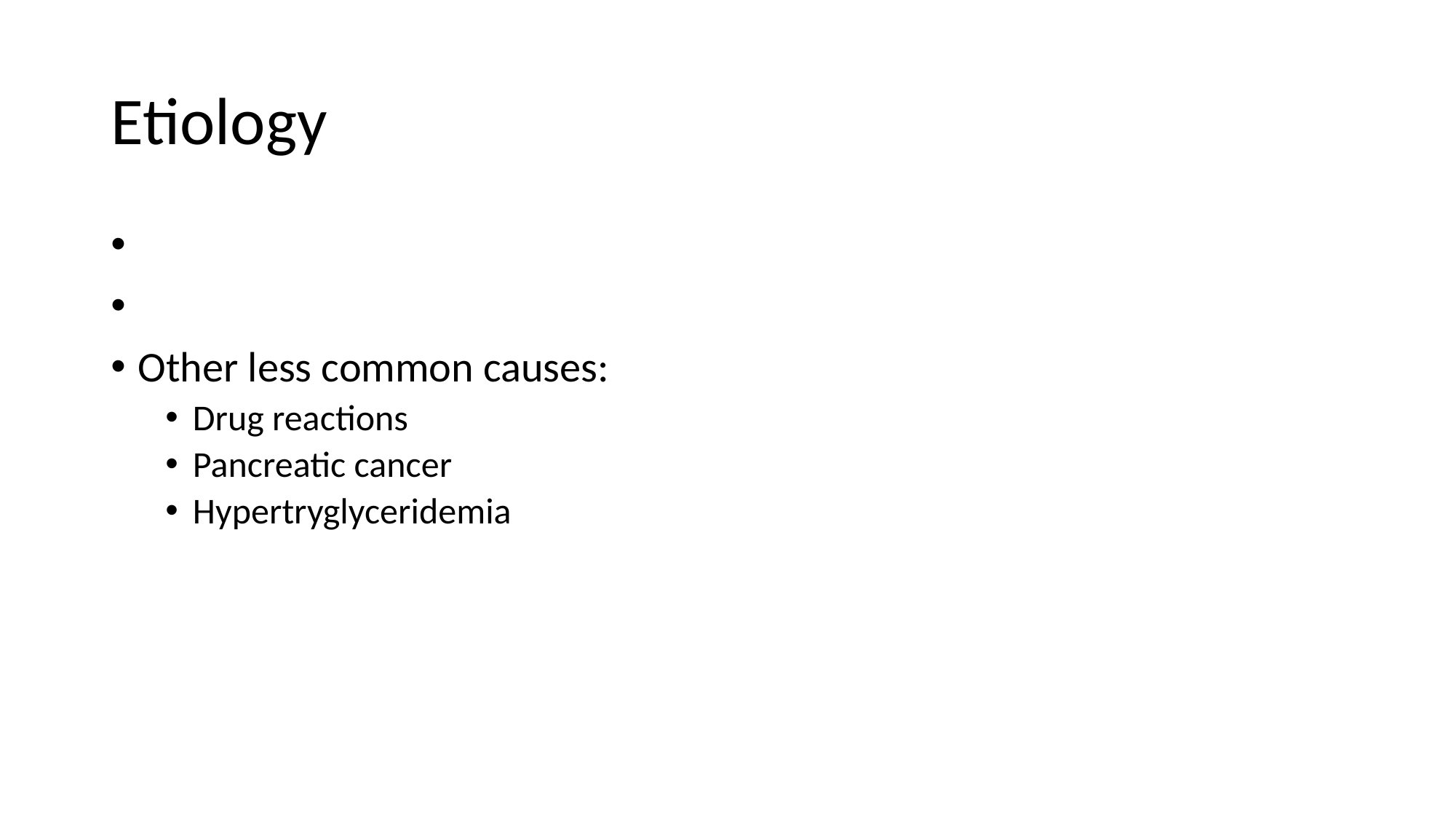

# Etiology

Other less common causes:
Drug reactions
Pancreatic cancer
Hypertryglyceridemia